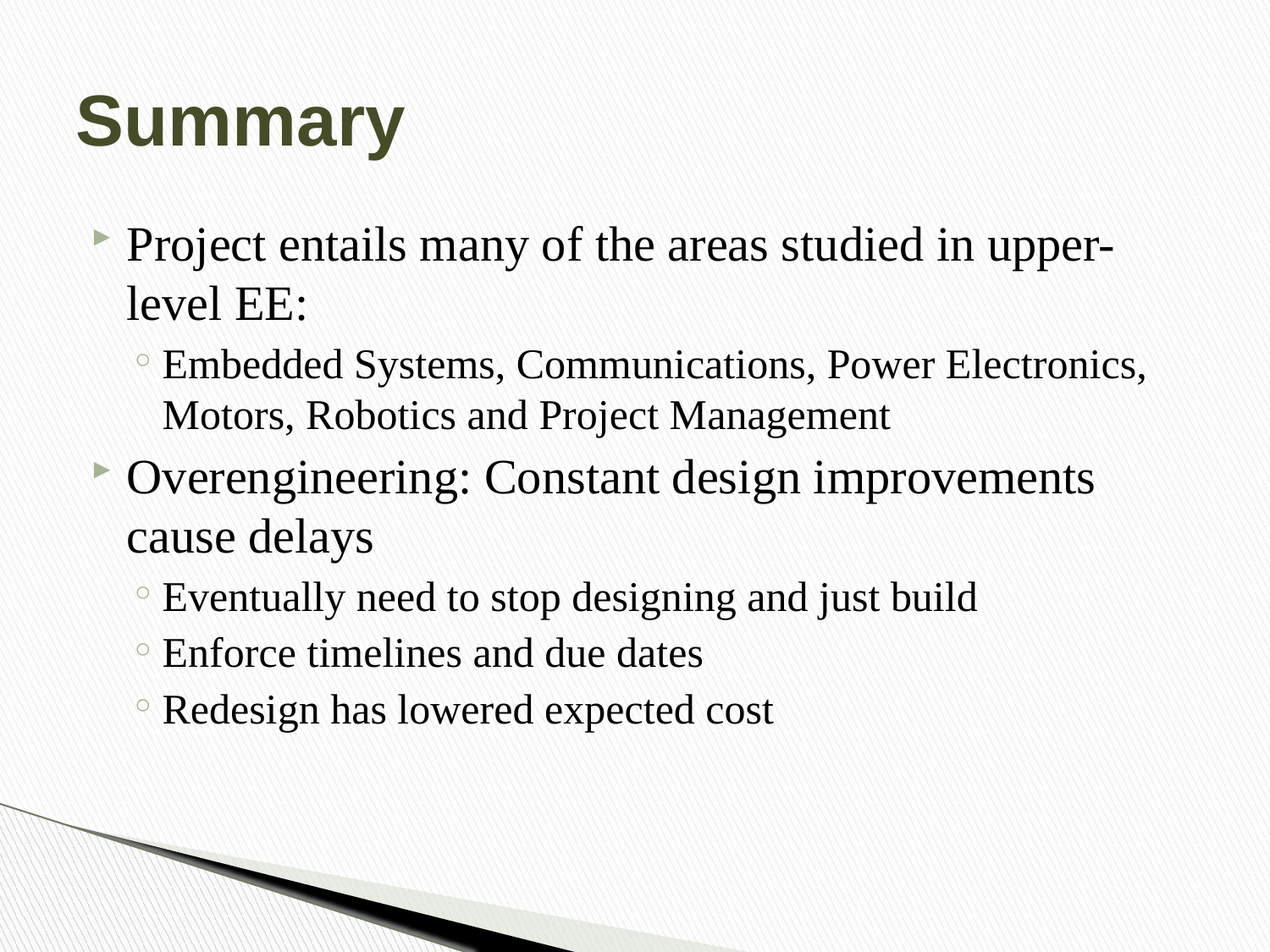

# Summary
Project entails many of the areas studied in upper-level EE:
Embedded Systems, Communications, Power Electronics, Motors, Robotics and Project Management
Overengineering: Constant design improvements cause delays
Eventually need to stop designing and just build
Enforce timelines and due dates
Redesign has lowered expected cost